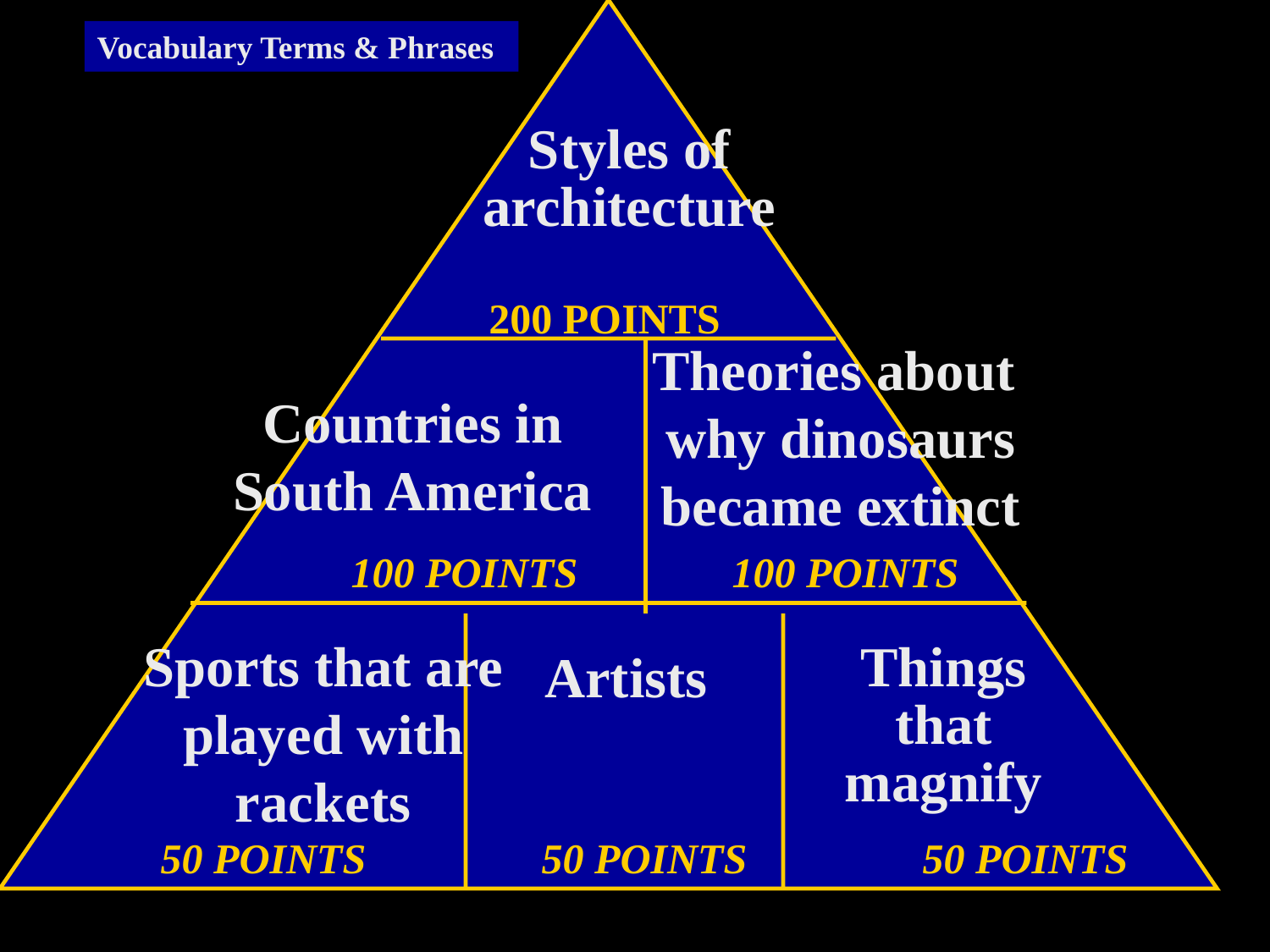

Vocabulary Terms & Phrases
Styles of architecture
200 POINTS
Theories about  why dinosaurs became extinct

Countries in South America
100 POINTS		100 POINTS

Sports that are played with rackets
Things that magnify
Artists

50 POINTS		50 POINTS		50 POINTS